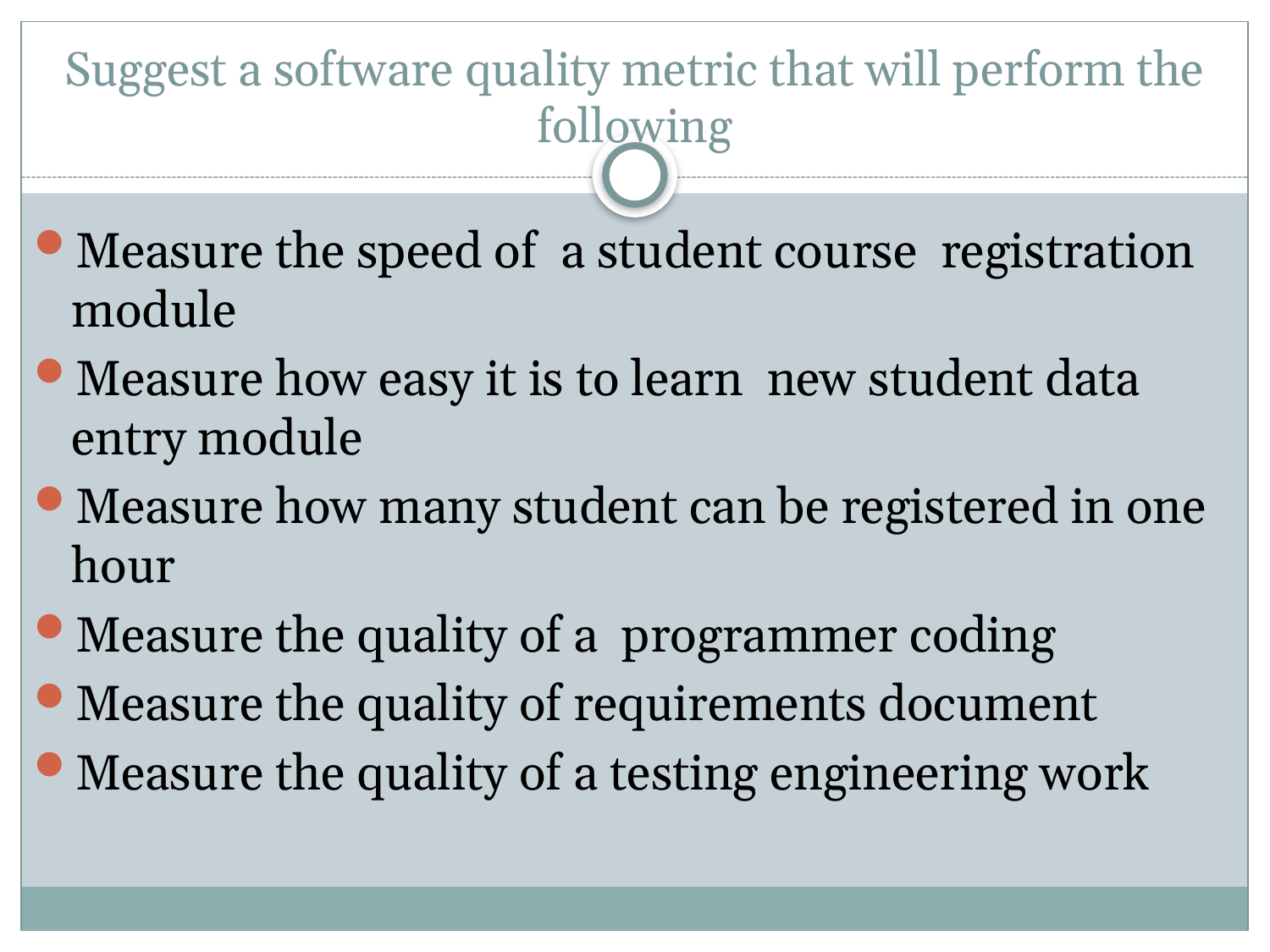

# Suggest a software quality metric that will perform the following
Measure the speed of  a student course  registration module
Measure how easy it is to learn  new student data entry module
Measure how many student can be registered in one hour
Measure the quality of a  programmer coding
Measure the quality of requirements document
Measure the quality of a testing engineering work